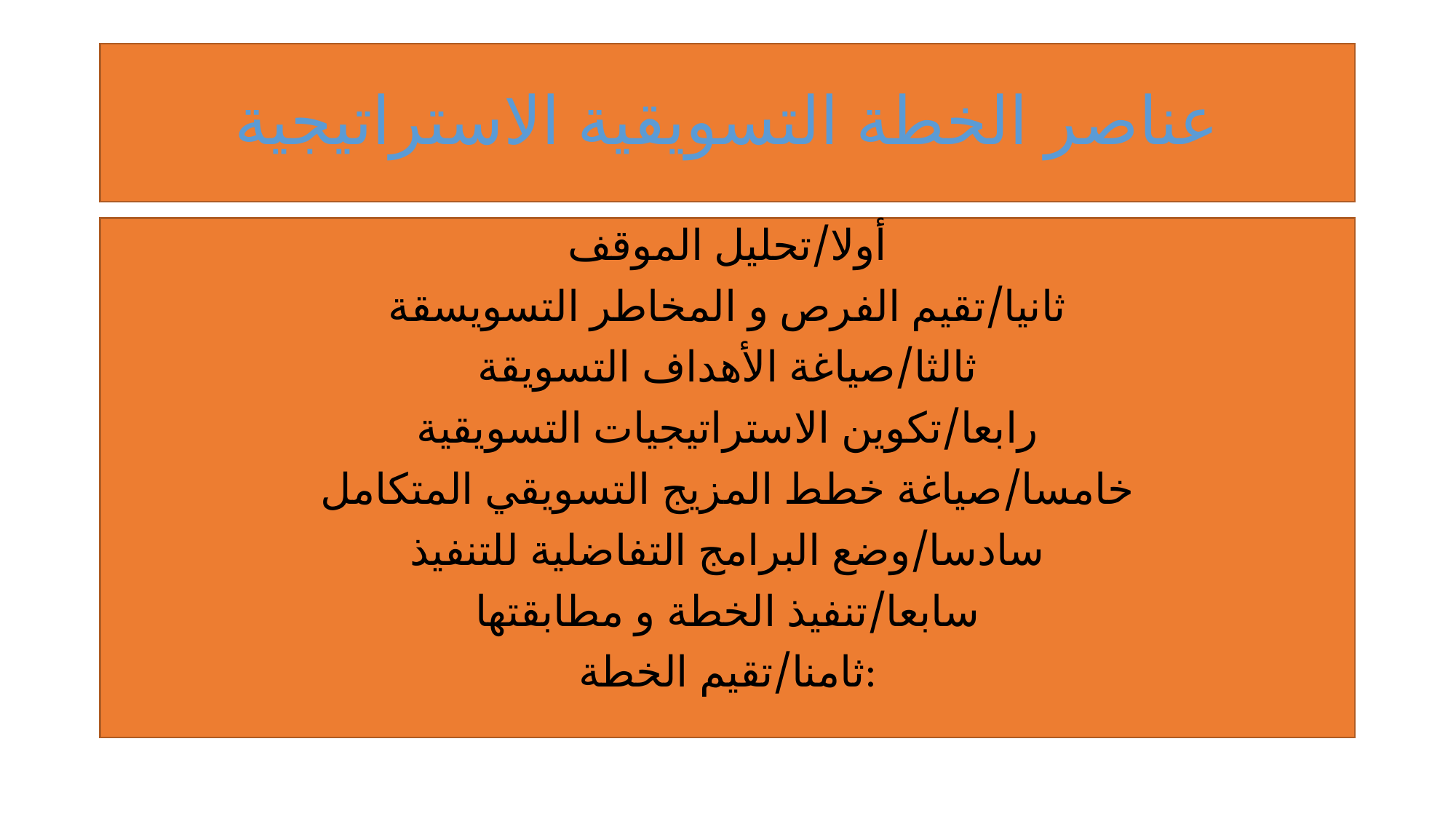

# عناصر الخطة التسويقية الاستراتيجية
أولا/تحليل الموقف
ثانيا/تقيم الفرص و المخاطر التسويسقة
ثالثا/صياغة الأهداف التسويقة
رابعا/تكوين الاستراتيجيات التسويقية
خامسا/صياغة خطط المزيج التسويقي المتكامل
سادسا/وضع البرامج التفاضلية للتنفيذ
سابعا/تنفيذ الخطة و مطابقتها
ثامنا/تقيم الخطة: